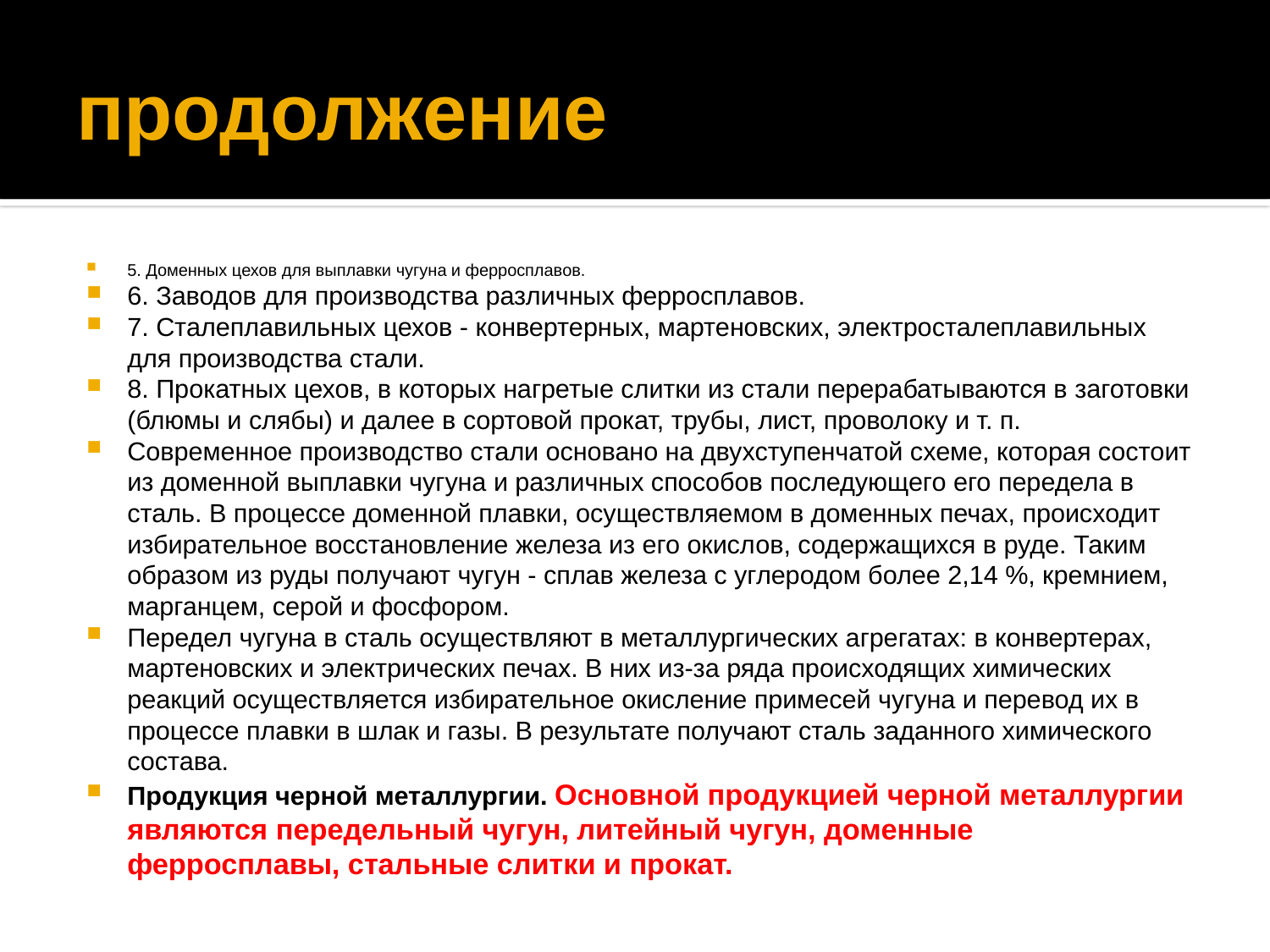

# продолжение
5. Доменных цехов для выплавки чугуна и ферросплавов.
6. Заводов для производства различных фер­росплавов.
7. Сталеплавильных цехов - конвертерных, мартеновских, электросталеплавильных для про­изводства стали.
8. Прокатных цехов, в которых нагретые слит­ки из стали перерабатываются в заготовки (блюмы и слябы) и далее в сортовой прокат, трубы, лист, проволоку и т. п.
Современное производство стали основано на двухступенчатой схеме, которая состоит из до­менной выплавки чугуна и различных способов последующего его передела в сталь. В процессе доменной плавки, осуществляемом в доменных печах, происходит избирательное восстановление железа из его окислов, содержащихся в руде. Таким образом из руды полу­чают чугун - сплав железа с углеродом более 2,14 %, кремнием, марганцем, серой и фосфором.
Передел чугуна в сталь осуществляют в металлургических агрегатах: в конвертерах, мартеновских и электрических печах. В них из-за ряда происходящих химических реакций осу­ществляется избирательное окисление примесей чугуна и перевод их в процессе плавки в шлак и газы. В результате получают сталь заданного химического состава.
Продукция черной металлургии. Основной про­дукцией черной металлургии являются передель­ный чугун, литейный чугун, доменные ферросплавы, стальные слитки и прокат.